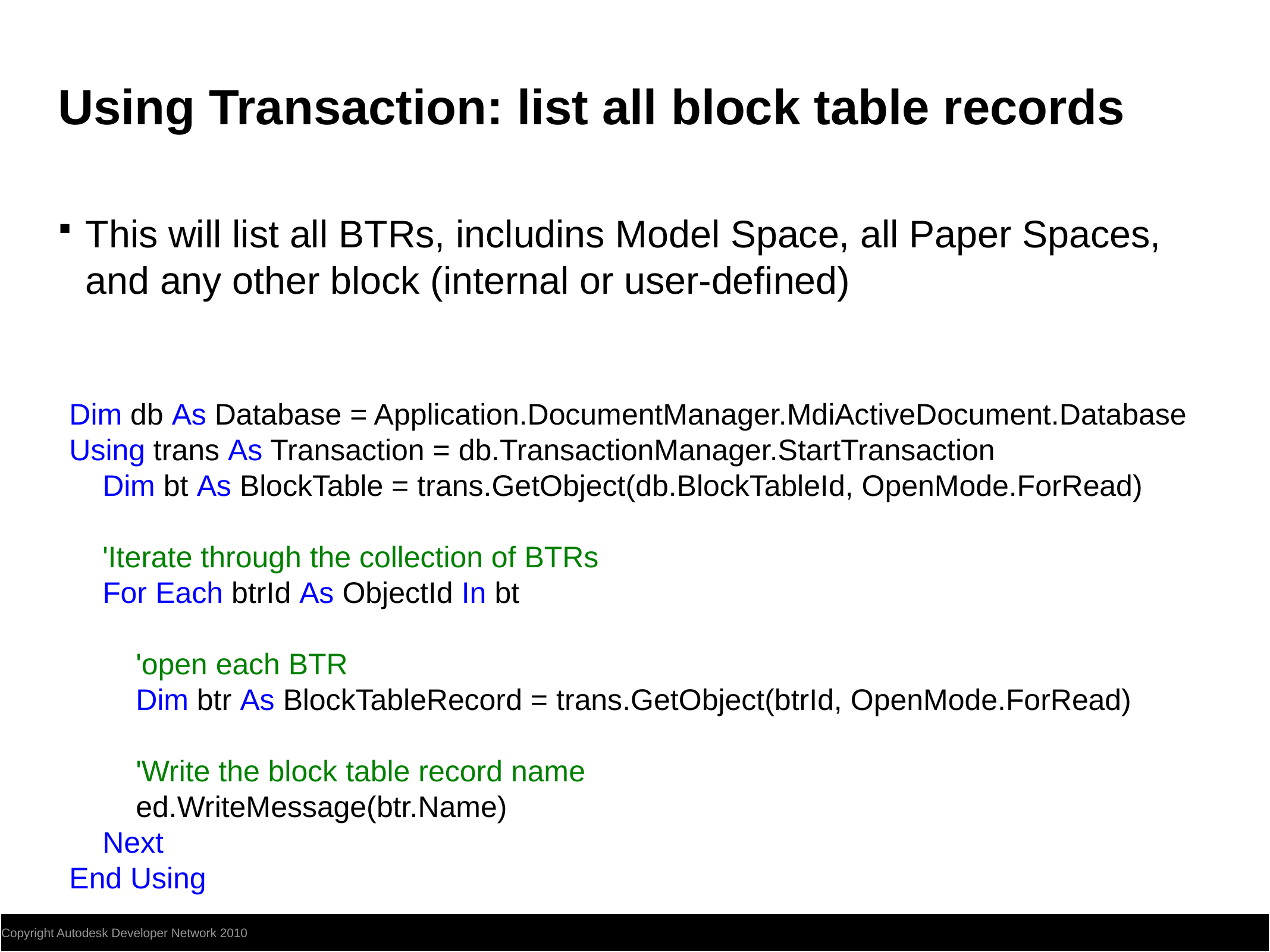

# Using Transaction: list all block table records
This will list all BTRs, includins Model Space, all Paper Spaces, and any other block (internal or user-defined)
        Dim db As Database = Application.DocumentManager.MdiActiveDocument.Database
        Using trans As Transaction = db.TransactionManager.StartTransaction
            Dim bt As BlockTable = trans.GetObject(db.BlockTableId, OpenMode.ForRead)

            'Iterate through the collection of BTRs
            For Each btrId As ObjectId In bt

                'open each BTR
                Dim btr As BlockTableRecord = trans.GetObject(btrId, OpenMode.ForRead)

                'Write the block table record name
                ed.WriteMessage(btr.Name)
            Next
        End Using